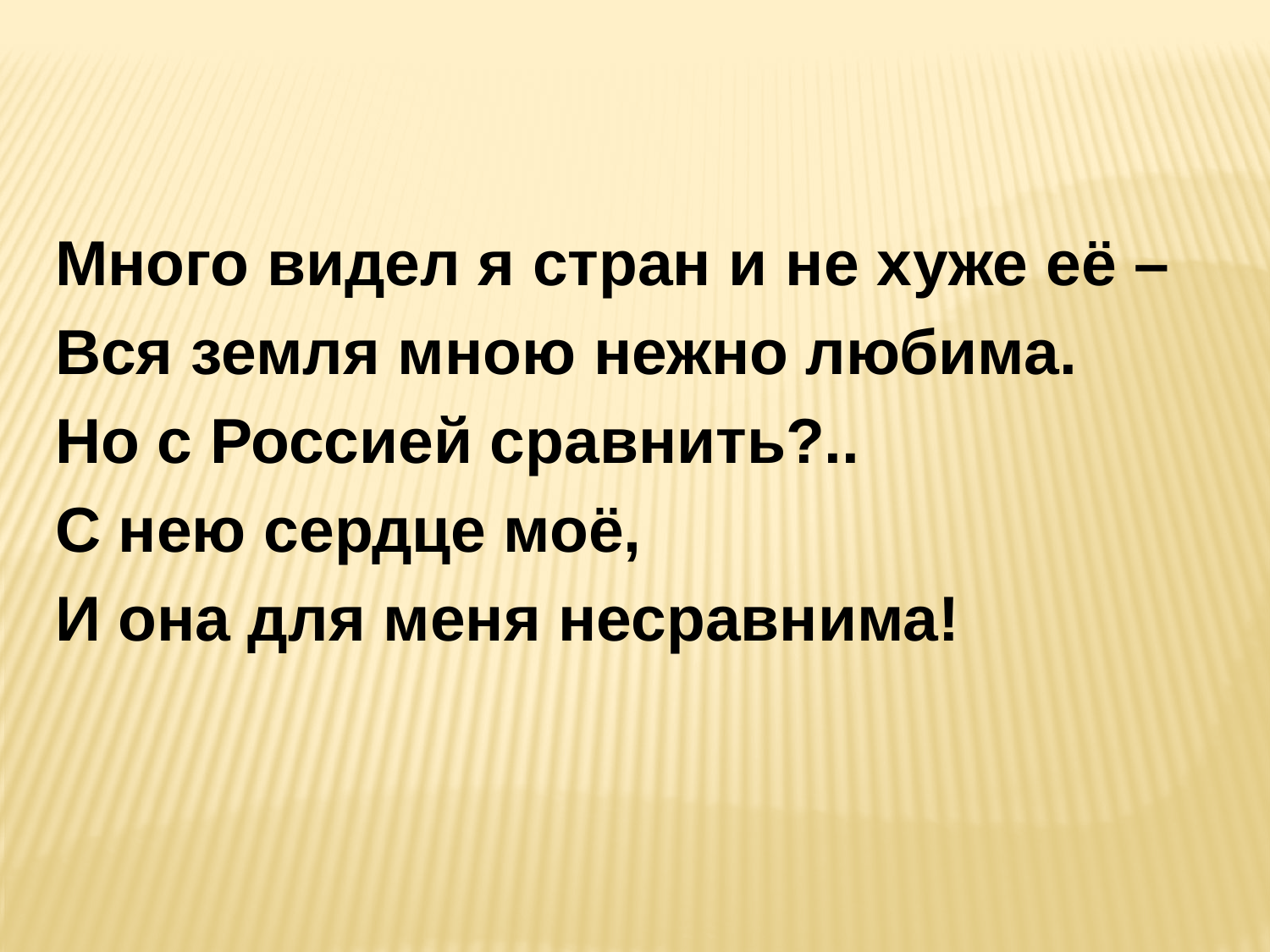

Много видел я стран и не хуже её –
Вся земля мною нежно любима.
Но с Россией сравнить?..
С нею сердце моё,
И она для меня несравнима!